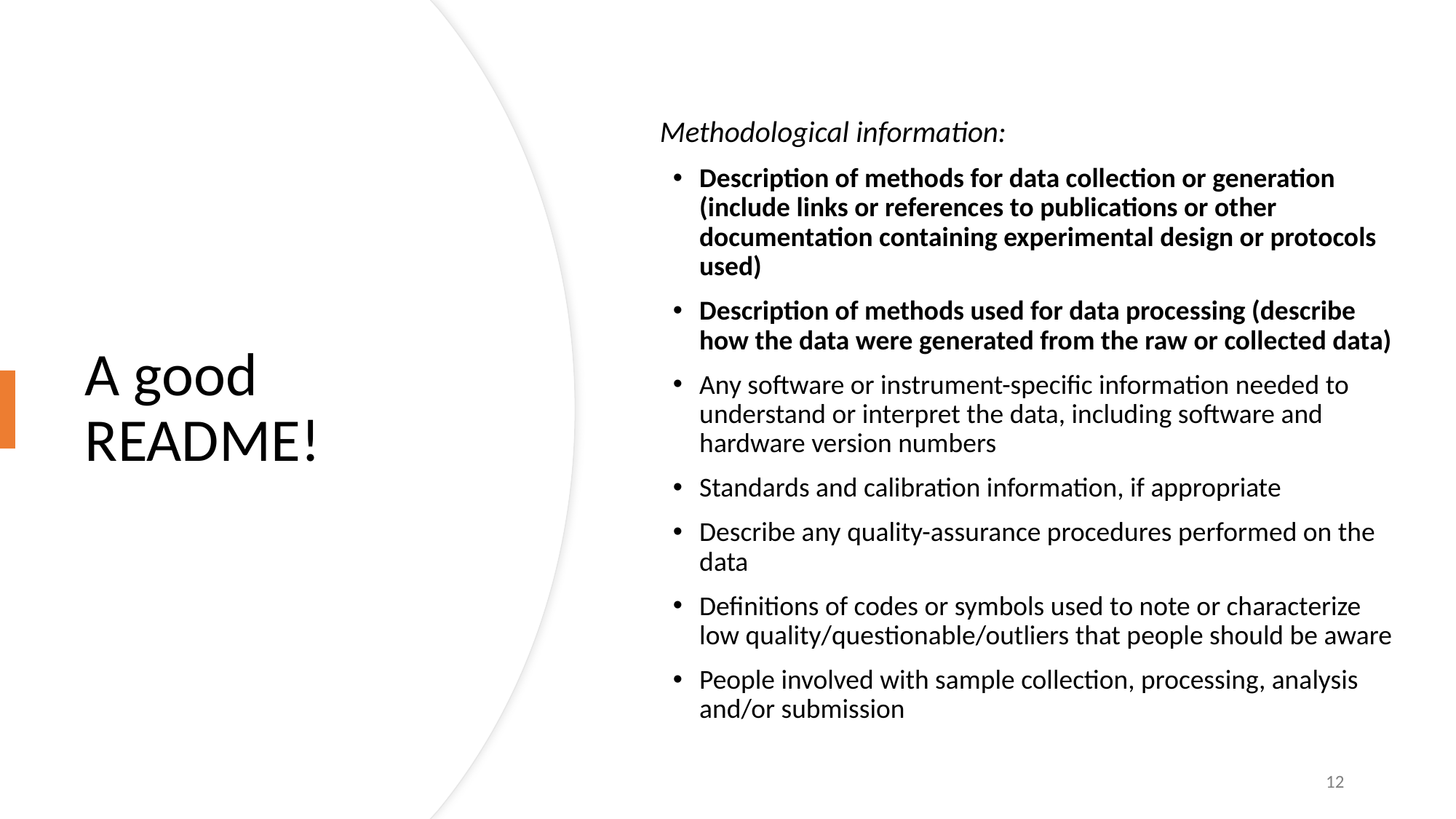

Methodological information:
Description of methods for data collection or generation (include links or references to publications or other documentation containing experimental design or protocols used)
Description of methods used for data processing (describe how the data were generated from the raw or collected data)
Any software or instrument-specific information needed to understand or interpret the data, including software and hardware version numbers
Standards and calibration information, if appropriate
Describe any quality-assurance procedures performed on the data
Definitions of codes or symbols used to note or characterize low quality/questionable/outliers that people should be aware
People involved with sample collection, processing, analysis and/or submission

A good README!

12